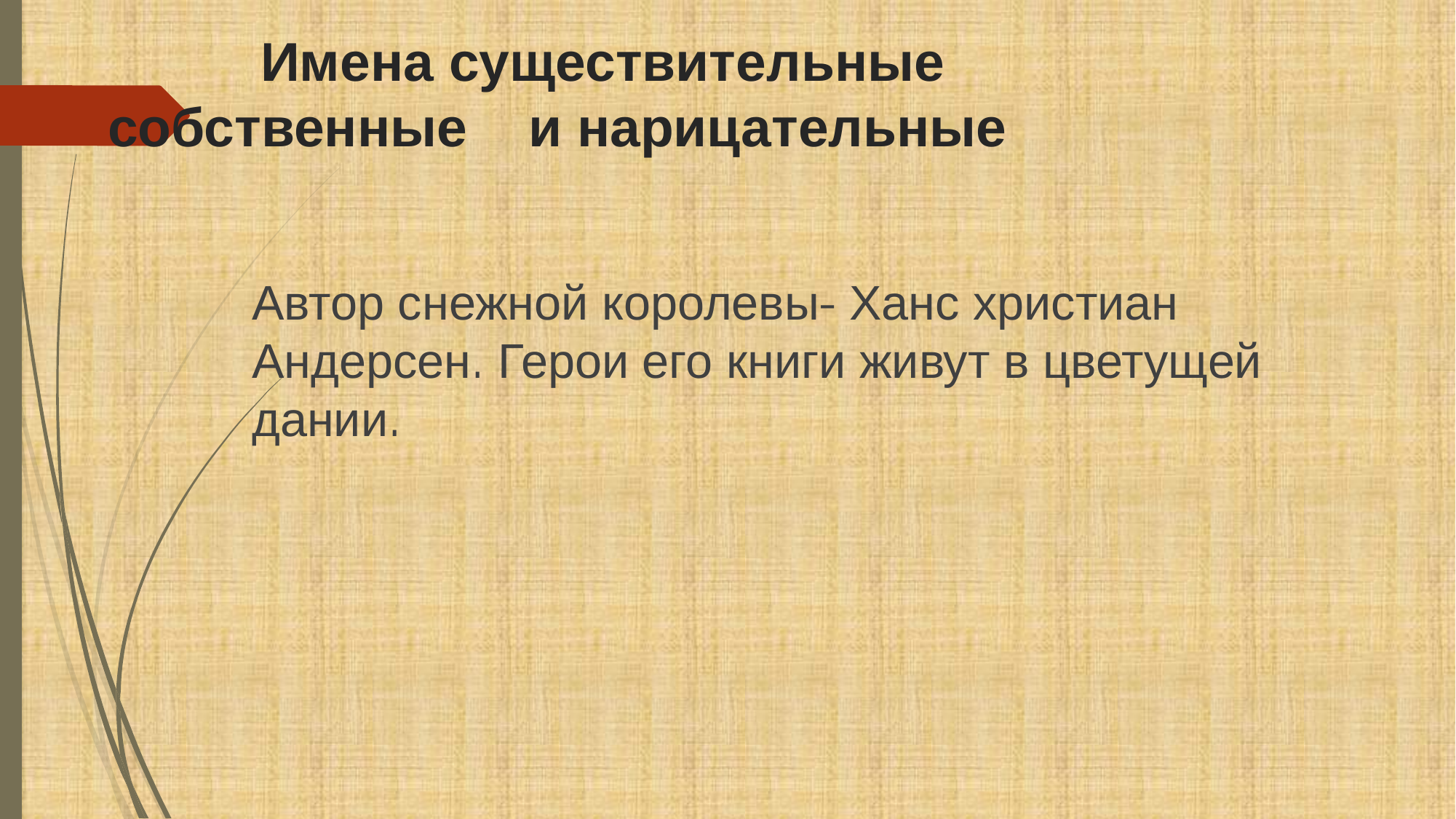

# Имена существительные         собственные    и нарицательные
Автор снежной королевы- Ханс христиан Андерсен. Герои его книги живут в цветущей дании.